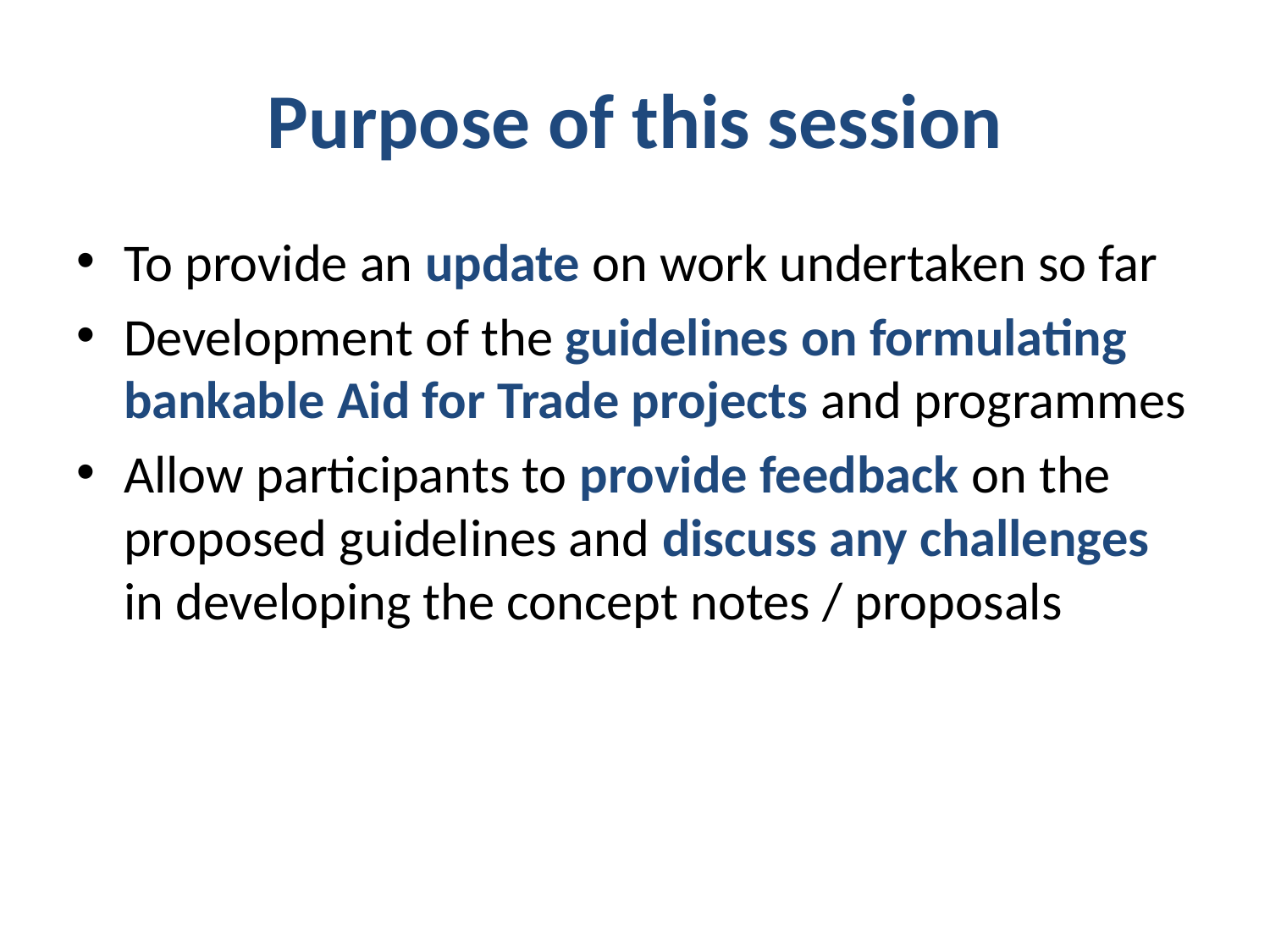

# Purpose of this session
To provide an update on work undertaken so far
Development of the guidelines on formulating bankable Aid for Trade projects and programmes
Allow participants to provide feedback on the proposed guidelines and discuss any challenges in developing the concept notes / proposals